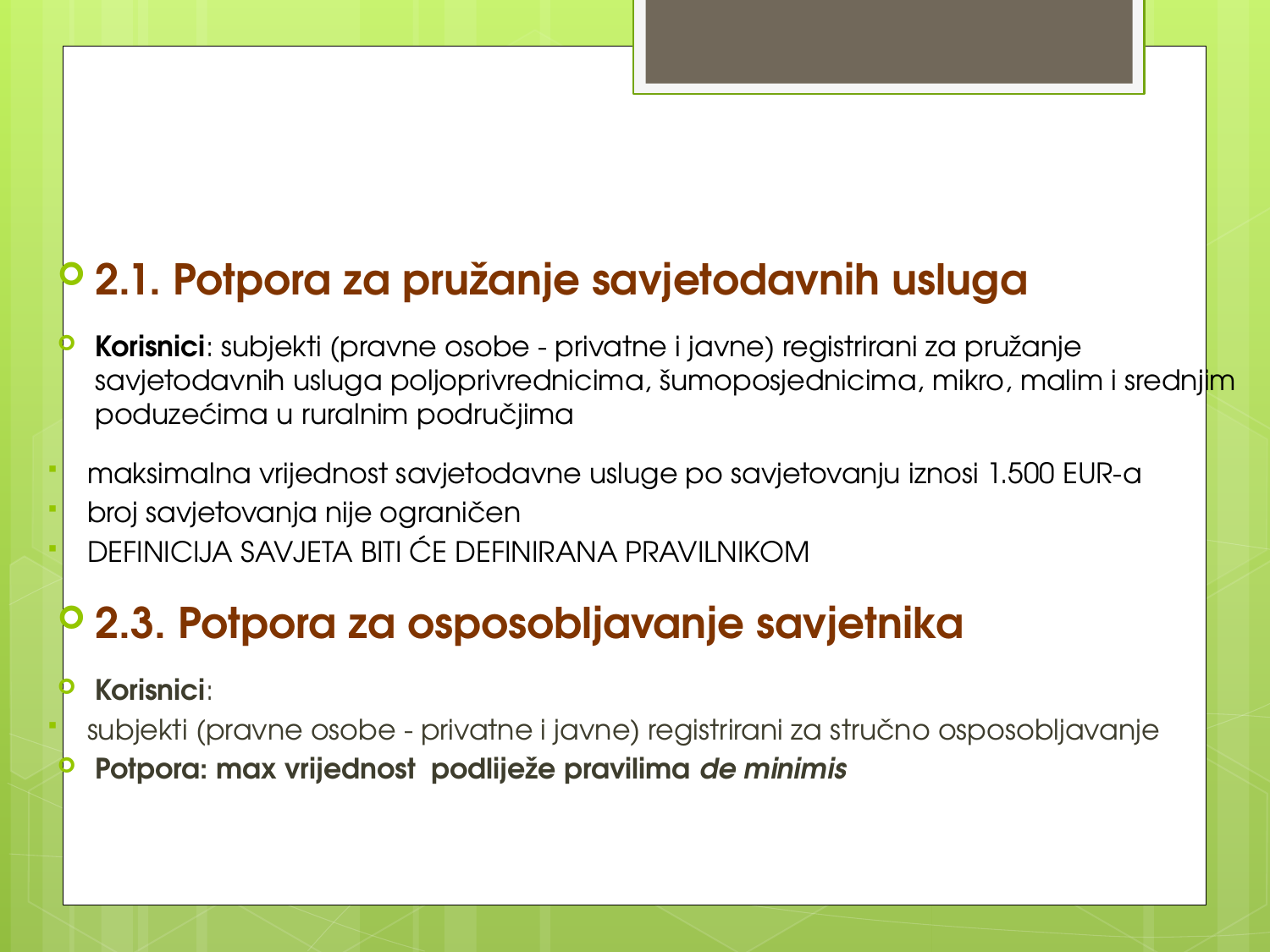

2.1. Potpora za pružanje savjetodavnih usluga

Korisnici: subjekti (pravne osobe - privatne i javne) registrirani za pružanje savjetodavnih usluga poljoprivrednicima, šumoposjednicima, mikro, malim i srednjim poduzećima u ruralnim područjima

maksimalna vrijednost savjetodavne usluge po savjetovanju iznosi 1.500 EUR-a
broj savjetovanja nije ograničen
DEFINICIJA SAVJETA BITI ĆE DEFINIRANA PRAVILNIKOM

2.3. Potpora za osposobljavanje savjetnika

Korisnici:
subjekti (pravne osobe - privatne i javne) registrirani za stručno osposobljavanje
Potpora: max vrijednost  podliježe pravilima de minimis